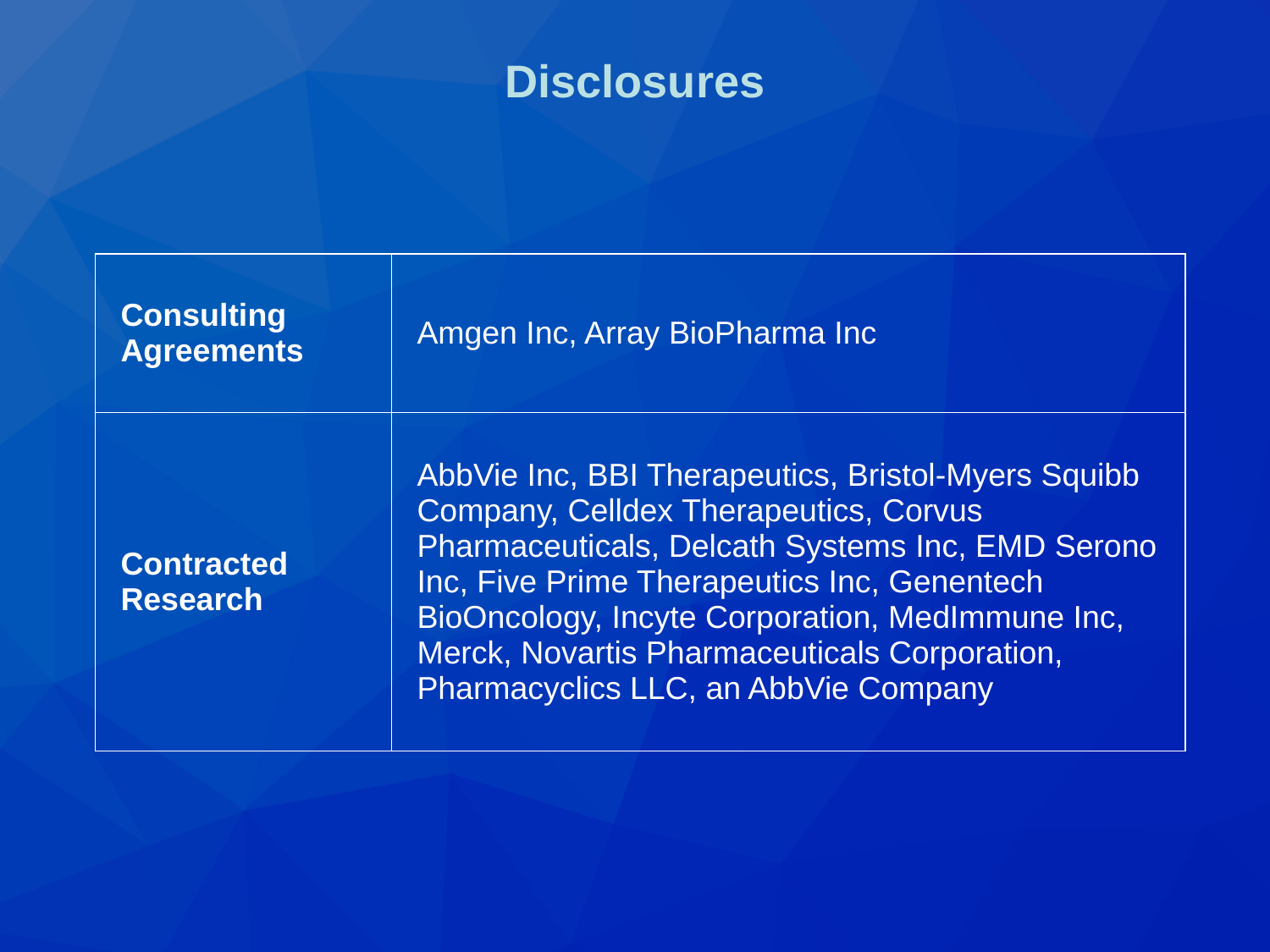

# Disclosures
| Consulting Agreements | Amgen Inc, Array BioPharma Inc |
| --- | --- |
| Contracted Research | AbbVie Inc, BBI Therapeutics, Bristol-Myers Squibb Company, Celldex Therapeutics, Corvus Pharmaceuticals, Delcath Systems Inc, EMD Serono Inc, Five Prime Therapeutics Inc, Genentech BioOncology, Incyte Corporation, MedImmune Inc, Merck, Novartis Pharmaceuticals Corporation, Pharmacyclics LLC, an AbbVie Company |